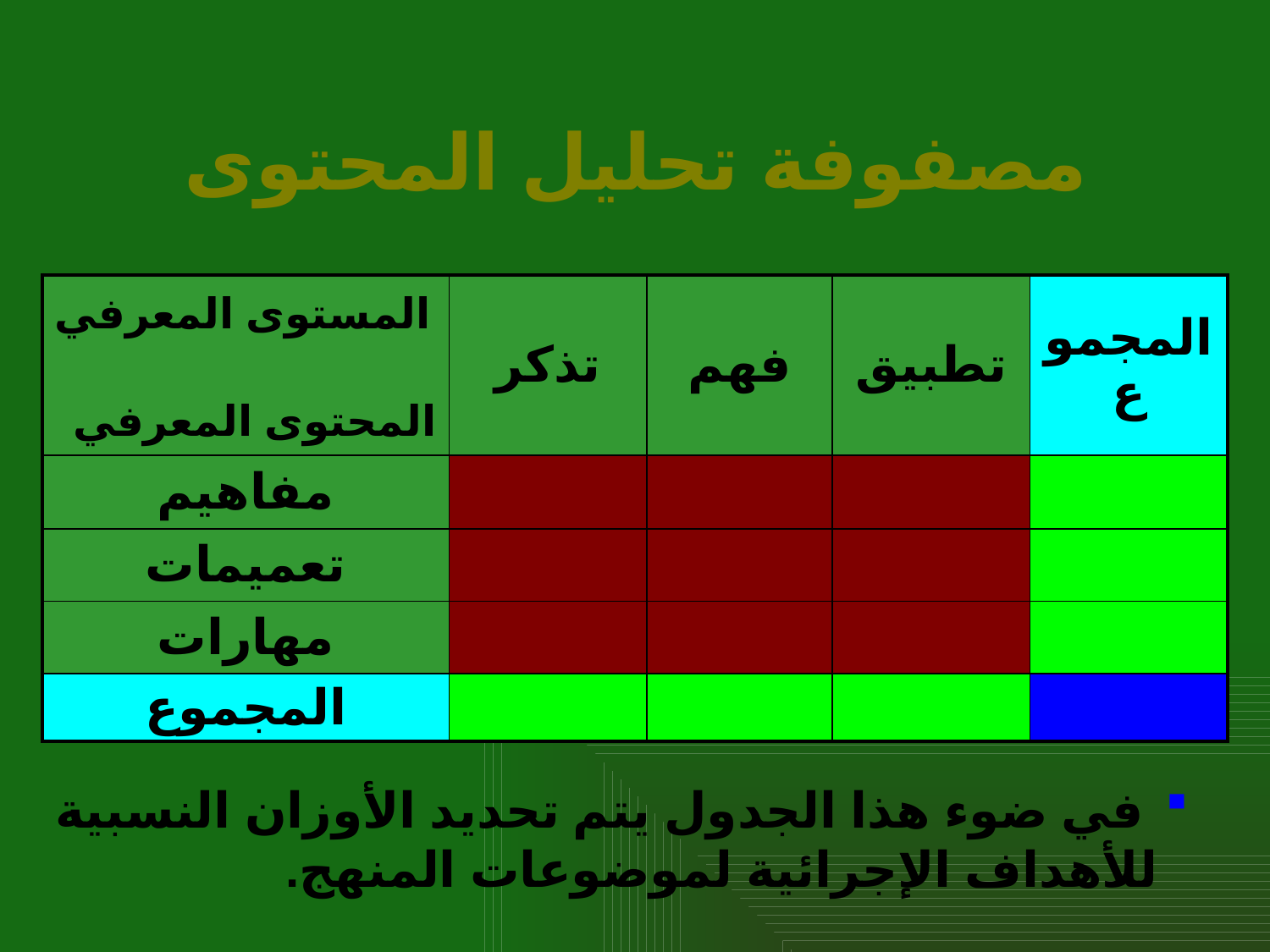

# مصفوفة تحليل المحتوى
| المستوى المعرفي المحتوى المعرفي | تذكر | فهم | تطبيق | المجموع |
| --- | --- | --- | --- | --- |
| مفاهيم |  |  |  |  |
| تعميمات |  |  |  |  |
| مهارات |  |  |  |  |
| المجموع |  |  |  |  |
 في ضوء هذا الجدول يتم تحديد الأوزان النسبية للأهداف الإجرائية لموضوعات المنهج.